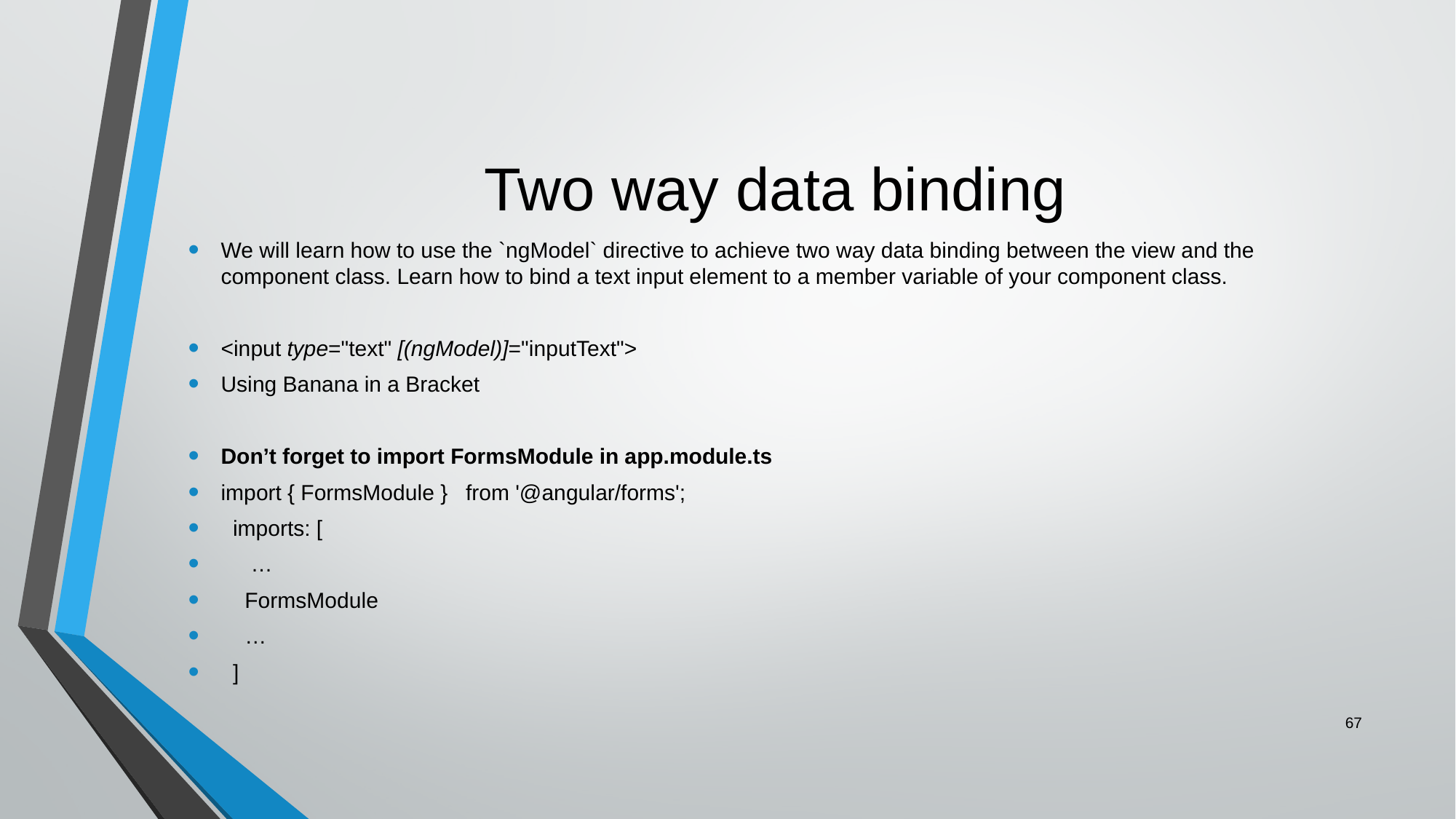

# Two way data binding
We will learn how to use the `ngModel` directive to achieve two way data binding between the view and the component class. Learn how to bind a text input element to a member variable of your component class.

<input type="text" [(ngModel)]="inputText">
Using Banana in a Bracket

Don’t forget to import FormsModule in app.module.ts
import { FormsModule }   from '@angular/forms';
  imports: [
     …
    FormsModule
    …
  ]
67